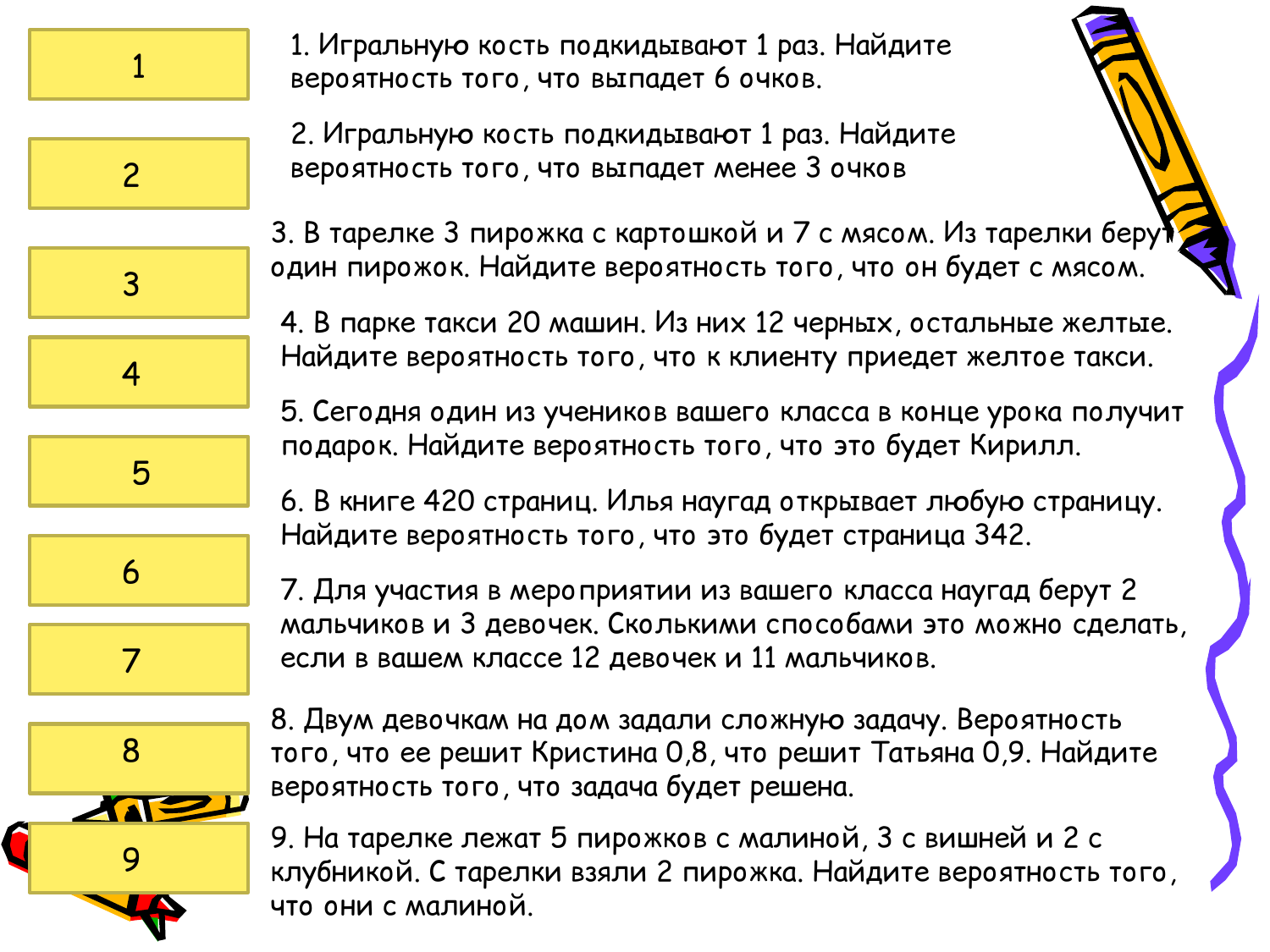

1. Игральную кость подкидывают 1 раз. Найдите вероятность того, что выпадет 6 очков.

1
2. Игральную кость подкидывают 1 раз. Найдите вероятность того, что выпадет менее 3 очков

2
3. В тарелке 3 пирожка с картошкой и 7 с мясом. Из тарелки берут один пирожок. Найдите вероятность того, что он будет с мясом.

3
4. В парке такси 20 машин. Из них 12 черных, остальные желтые.  Найдите вероятность того, что к клиенту приедет желтое такси.

4
5. Сегодня один из учеников вашего класса в конце урока получит подарок. Найдите вероятность того, что это будет Кирилл.

5
6. В книге 420 страниц. Илья наугад открывает любую страницу. Найдите вероятность того, что это будет страница 342.

6
7. Для участия в мероприятии из вашего класса наугад берут 2 мальчиков и 3 девочек. Сколькими способами это можно сделать, если в вашем классе 12 девочек и 11 мальчиков.

7
8. Двум девочкам на дом задали сложную задачу. Вероятность того, что ее решит Кристина 0,8, что решит Татьяна 0,9. Найдите вероятность того, что задача будет решена.

8
9. На тарелке лежат 5 пирожков с малиной, 3 с вишней и 2 с клубникой. С тарелки взяли 2 пирожка. Найдите вероятность того, что они с малиной.

9